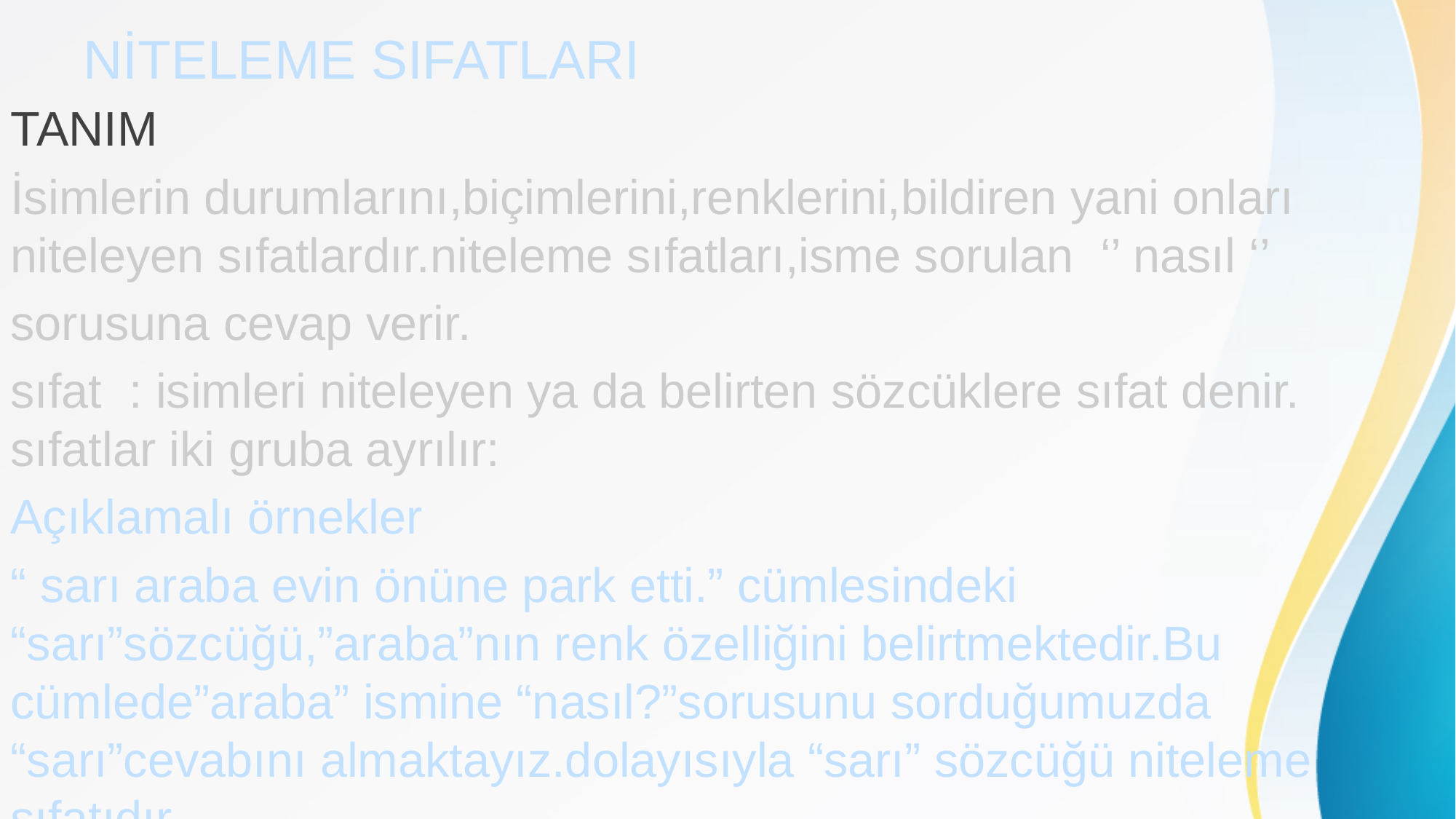

# NİTELEME SIFATLARI
TANIM
İsimlerin durumlarını,biçimlerini,renklerini,bildiren yani onları niteleyen sıfatlardır.niteleme sıfatları,isme sorulan  ‘’ nasıl ‘’
sorusuna cevap verir.
sıfat  : isimleri niteleyen ya da belirten sözcüklere sıfat denir. sıfatlar iki gruba ayrılır:
Açıklamalı örnekler
“ sarı araba evin önüne park etti.” cümlesindeki “sarı”sözcüğü,”araba”nın renk özelliğini belirtmektedir.Bu cümlede”araba” ismine “nasıl?”sorusunu sorduğumuzda “sarı”cevabını almaktayız.dolayısıyla “sarı” sözcüğü niteleme sıfatıdır.